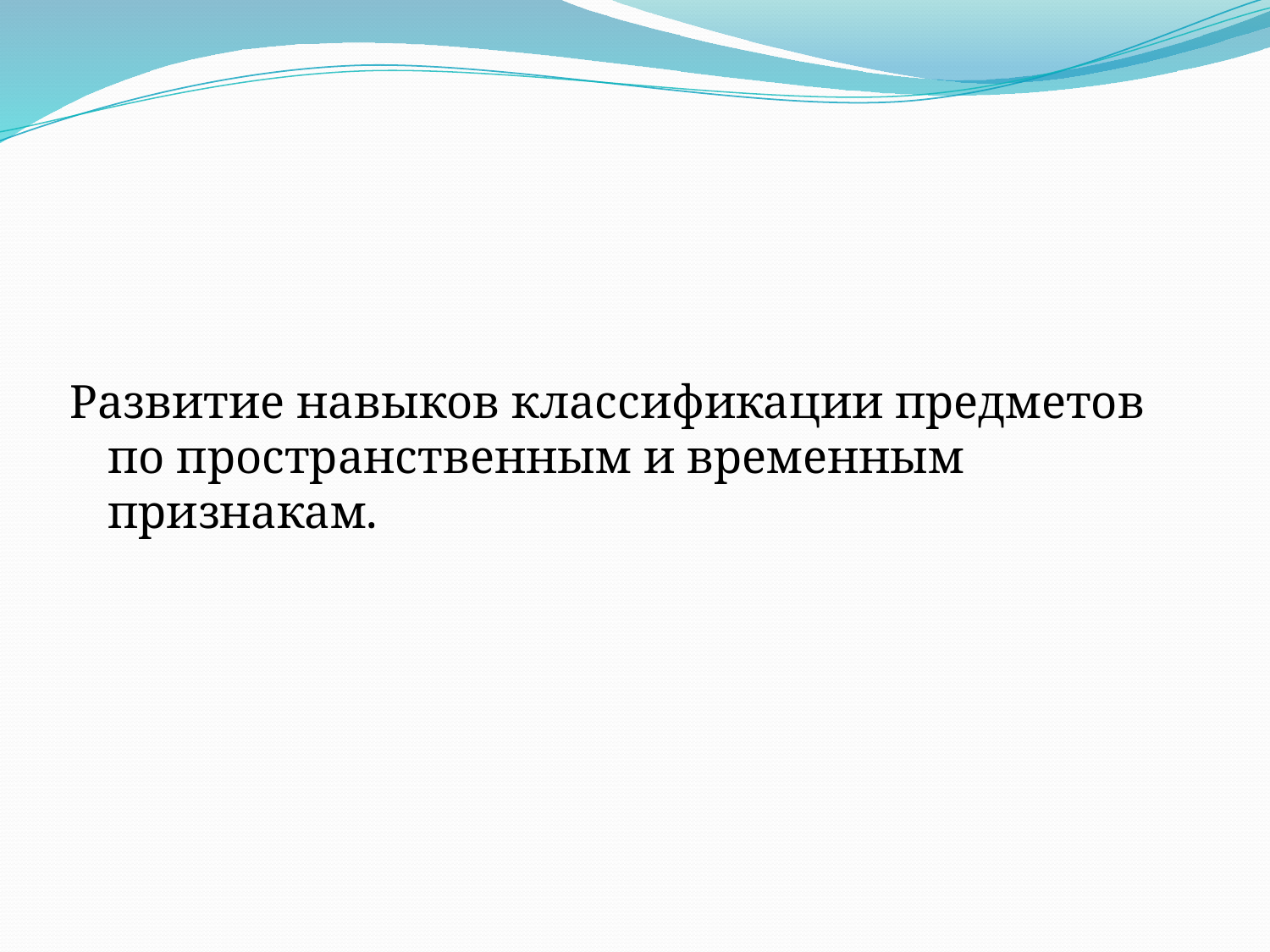

#

Развитие навыков классификации предметов по пространственным и временным признакам.